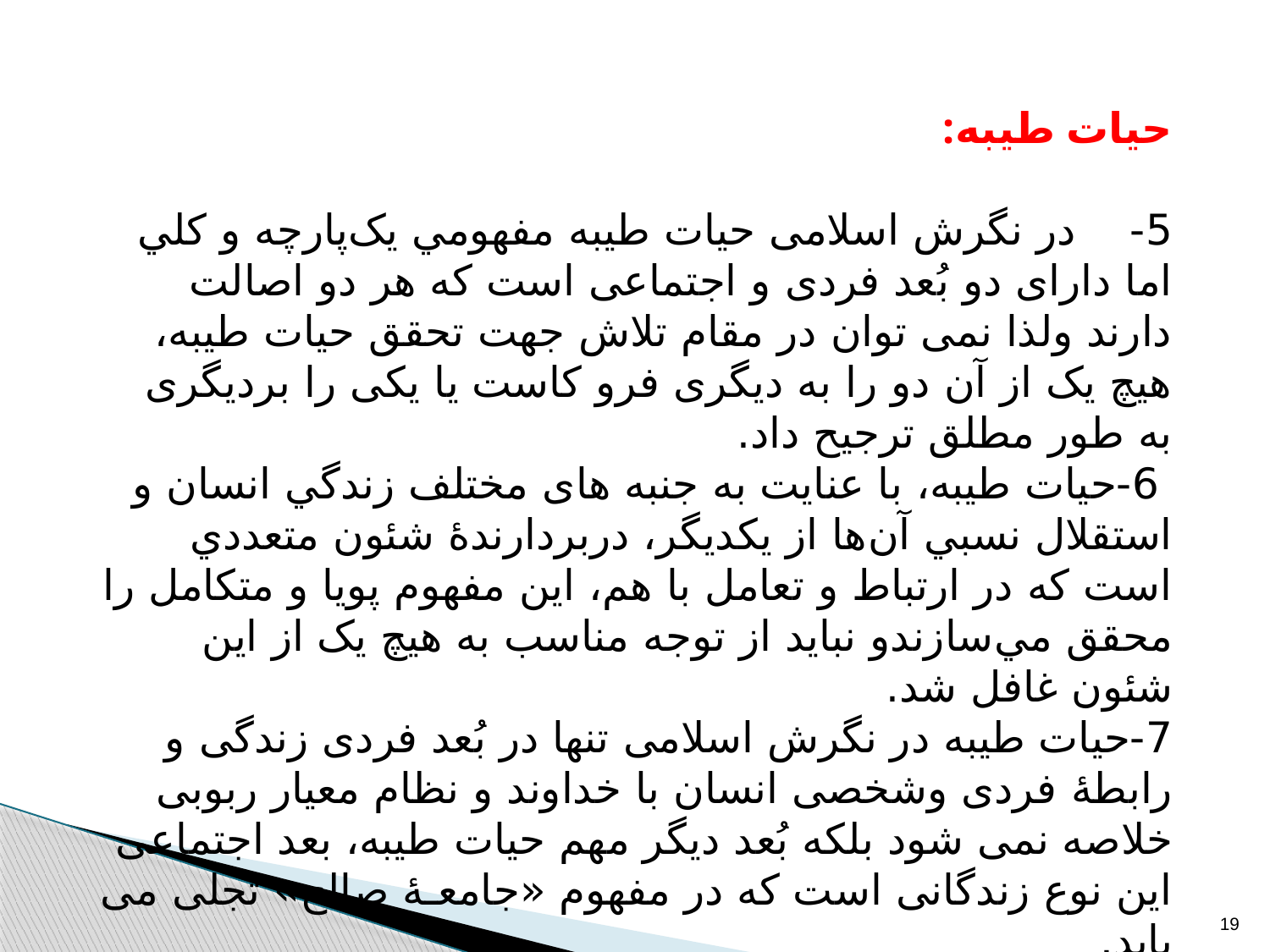

حيات طيبه:

5-    در نگرش اسلامی حيات طيبه مفهومي يک‌پارچه و كلي اما دارای دو بُعد فردی و اجتماعی است که هر دو اصالت دارند ولذا نمی توان در مقام تلاش جهت تحقق حیات طیبه، هیچ یک از آن دو را به دیگری فرو کاست یا یکی را بردیگری به طور مطلق ترجیح داد.
 6-حیات طیبه، با عنايت به جنبه های مختلف زندگي انسان و استقلال نسبي آن‌ها از یکدیگر، دربردارندۀ شئون متعددي است كه در ارتباط و تعامل با هم‌، اين مفهوم پويا و متکامل را محقق مي‌سازندو نباید از توجه مناسب به هیچ یک از این شئون غافل شد.
7-حیات طیبه در نگرش اسلامی تنها در بُعد فردی زندگی و رابطۀ فردی وشخصی انسان با خداوند و نظام معیار ربوبی خلاصه نمی شود بلکه بُعد دیگر مهم حیات طیبه، بعد اجتماعی این نوع زندگانی است که در مفهوم «جامعـۀ صالح» تجلی می یابد.

19